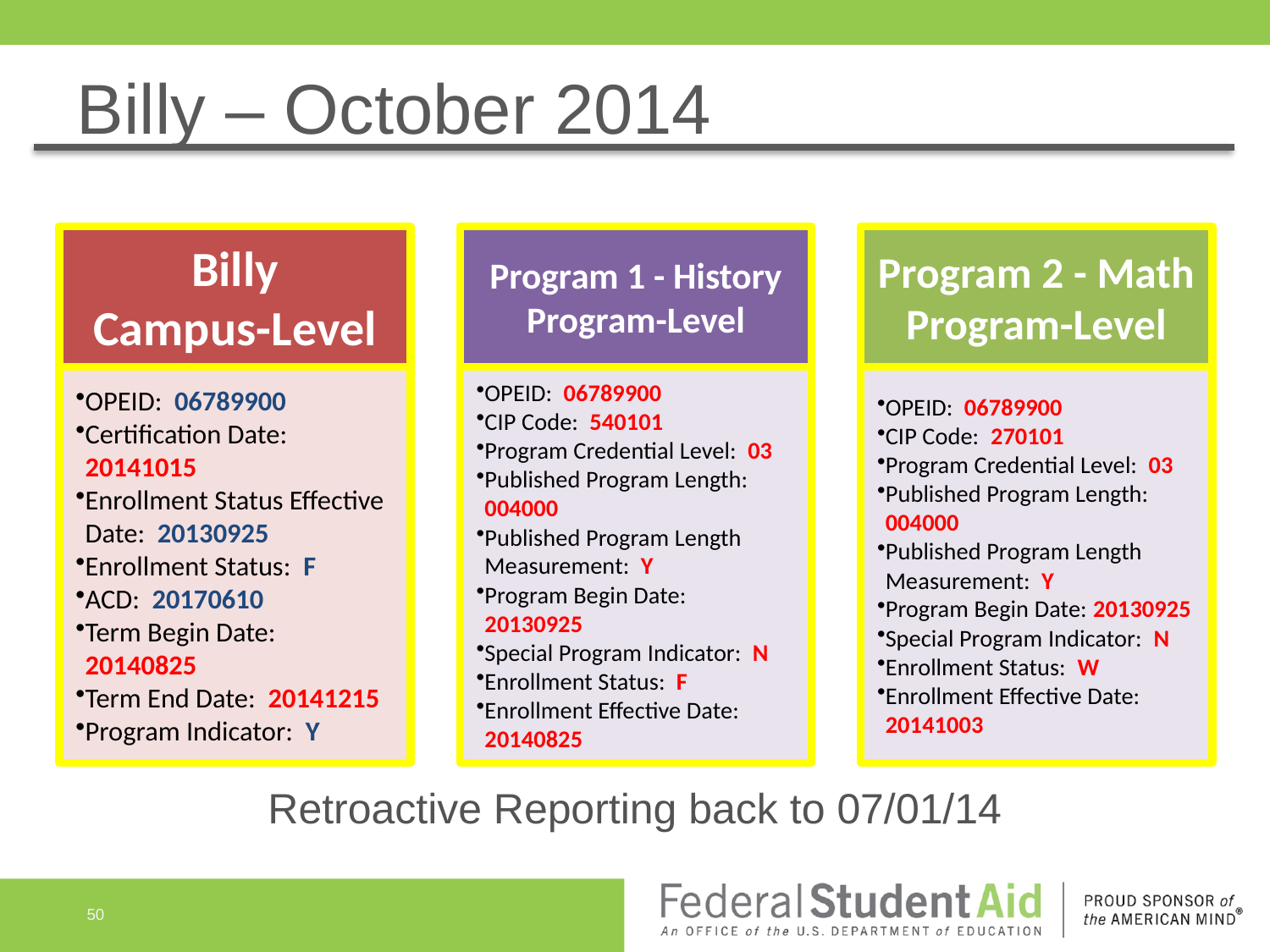

# Billy – October 2014
Certification Date:  20141015
Enrollment Status:  F
Enrollment Status Effective Date:  20130925
ACD:  20170610
Term Begin Date:  20140825
Program Indicator:  Y
Program 1 - History
Program-Level
CIP Code:  540101
Program Credential Level:  03
Published Program Length: 004000
Published Program Length Measurement:  Y
Program Begin Date:  20130925
Special Program Indicator:  N
Term End Date:  20141215
Program 2 - Math
Program-Level
CIP Code:  270101
Program Credential Level:  03
Published Program Length: 004000
Published Program Length Measurement:  Y
Program Begin Date: 20130925
Special Program Indicator:  N
Enrollment Status:  W
Enrollment Effective Date: 20141003
Billy
Campus-Level
OPEID:  06789900
OPEID:  06789900
OPEID:  06789900
Enrollment Effective Date: 20140825
Enrollment Status:  F

Retroactive Reporting back to 07/01/14
50